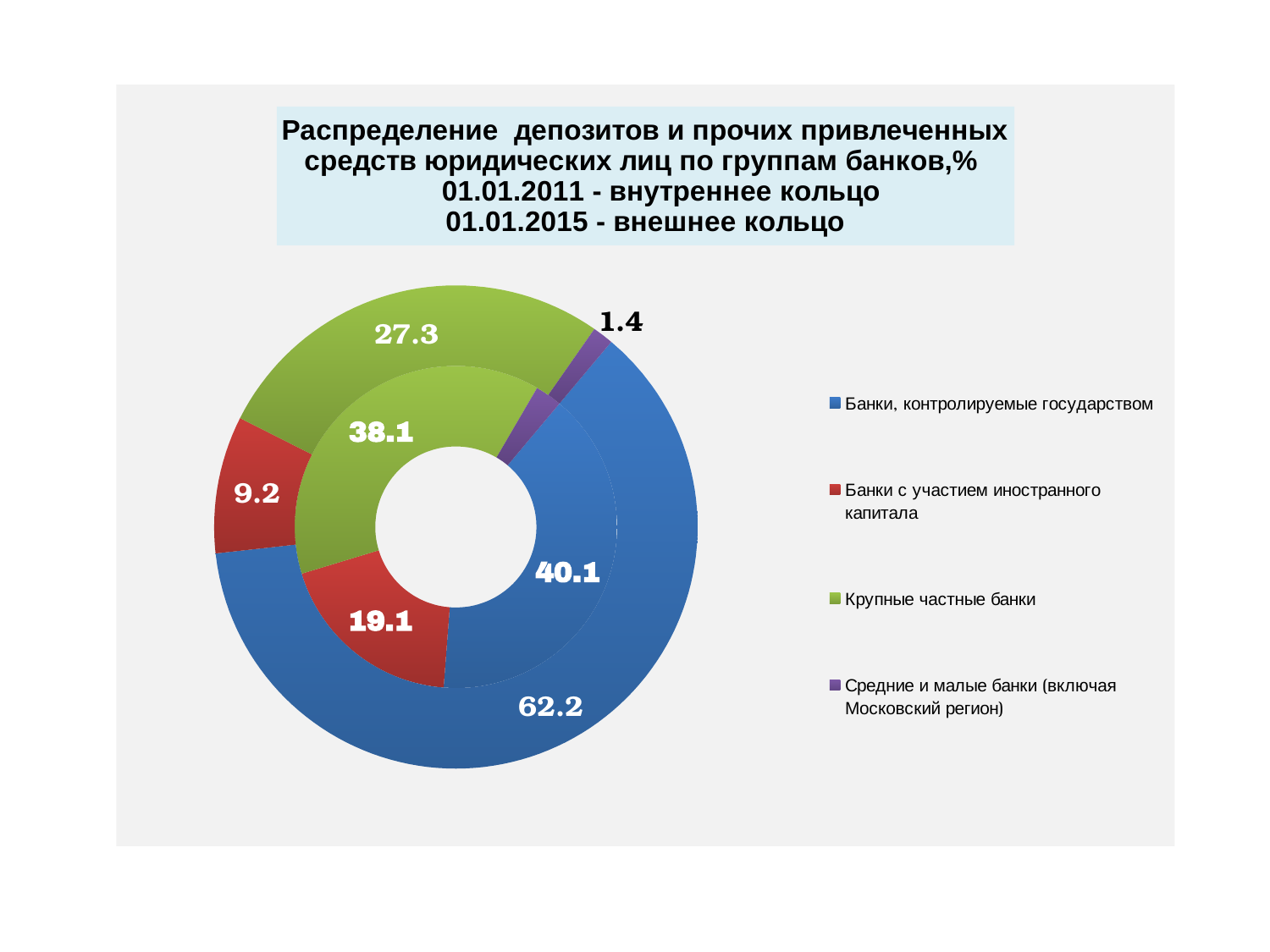

### Chart: Распределение  депозитов и прочих привлеченных средств юридических лиц по группам банков,%
    01.01.2011 - внутреннее кольцо
01.01.2015 - внешнее кольцо

| Category | 01.01.2011 | 01.01.2015 |
|---|---|---|
| Банки, контролируемые государством | 40.1 | 62.2 |
| Банки с участием иностранного капитала | 19.1 | 9.200000000000001 |
| Крупные частные банки | 38.1 | 27.3 |
| Средние и малые банки (включая Московский регион) | 2.7 | 1.4 |